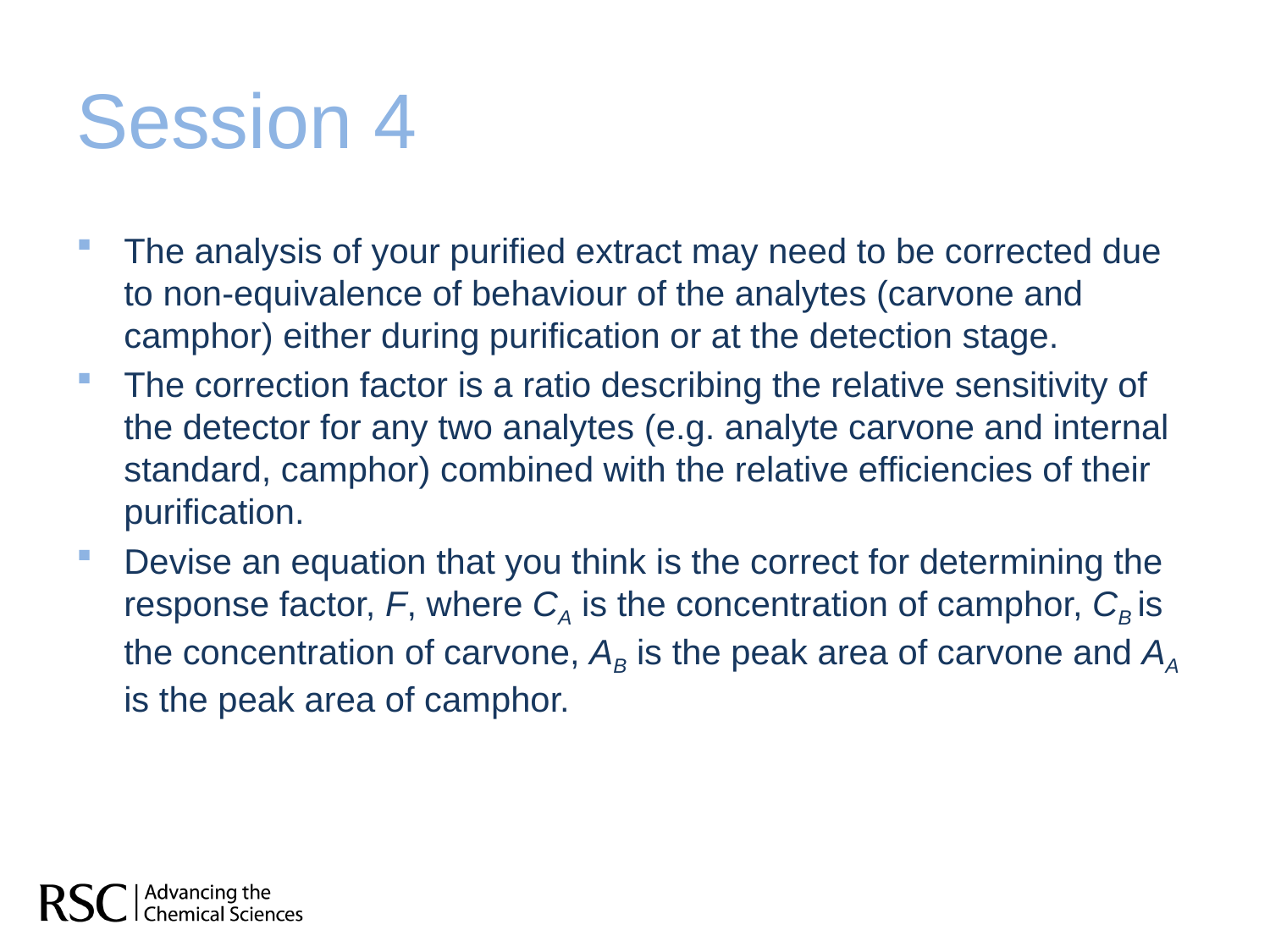

# Session 4
The analysis of your purified extract may need to be corrected due to non-equivalence of behaviour of the analytes (carvone and camphor) either during purification or at the detection stage.
The correction factor is a ratio describing the relative sensitivity of the detector for any two analytes (e.g. analyte carvone and internal standard, camphor) combined with the relative efficiencies of their purification.
Devise an equation that you think is the correct for determining the response factor, F, where CA is the concentration of camphor, CB is the concentration of carvone, AB is the peak area of carvone and AA is the peak area of camphor.